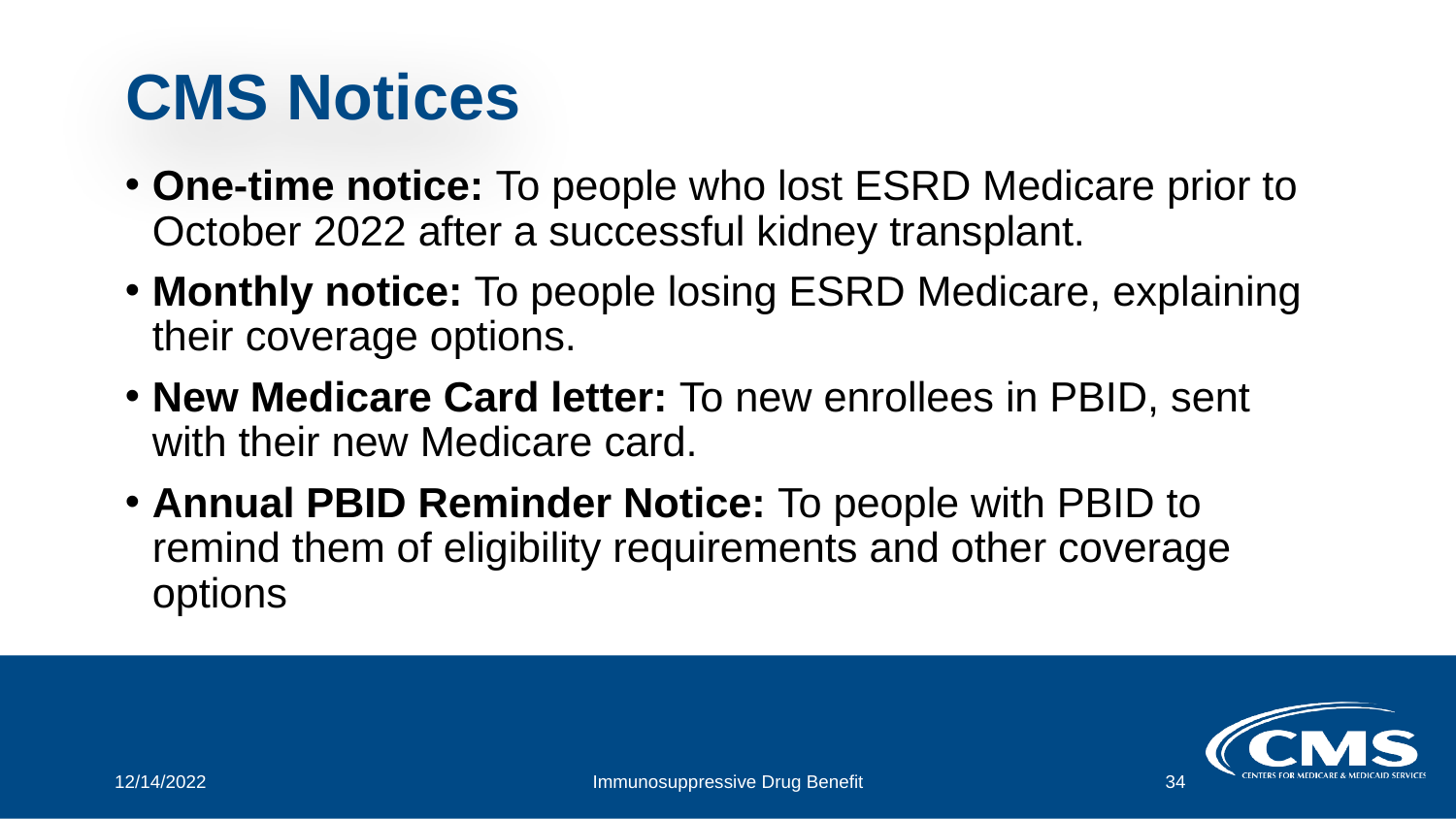

# CMS Notices
One-time notice: To people who lost ESRD Medicare prior to October 2022 after a successful kidney transplant.
Monthly notice: To people losing ESRD Medicare, explaining their coverage options.
New Medicare Card letter: To new enrollees in PBID, sent with their new Medicare card.
Annual PBID Reminder Notice: To people with PBID to remind them of eligibility requirements and other coverage options
12/14/2022
Immunosuppressive Drug Benefit
34